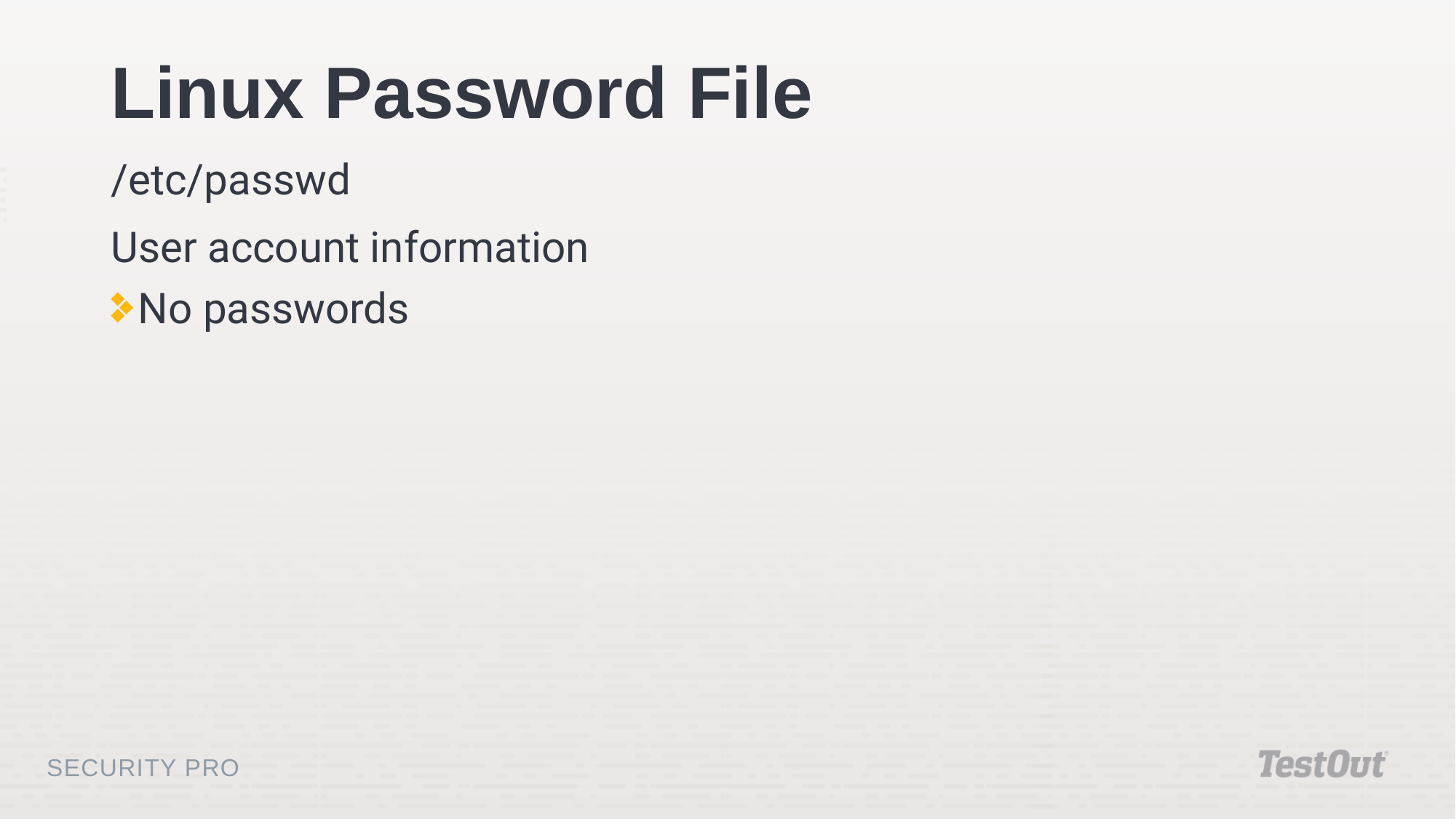

# Linux Password File
/etc/passwd
User account information
No passwords
Security Pro